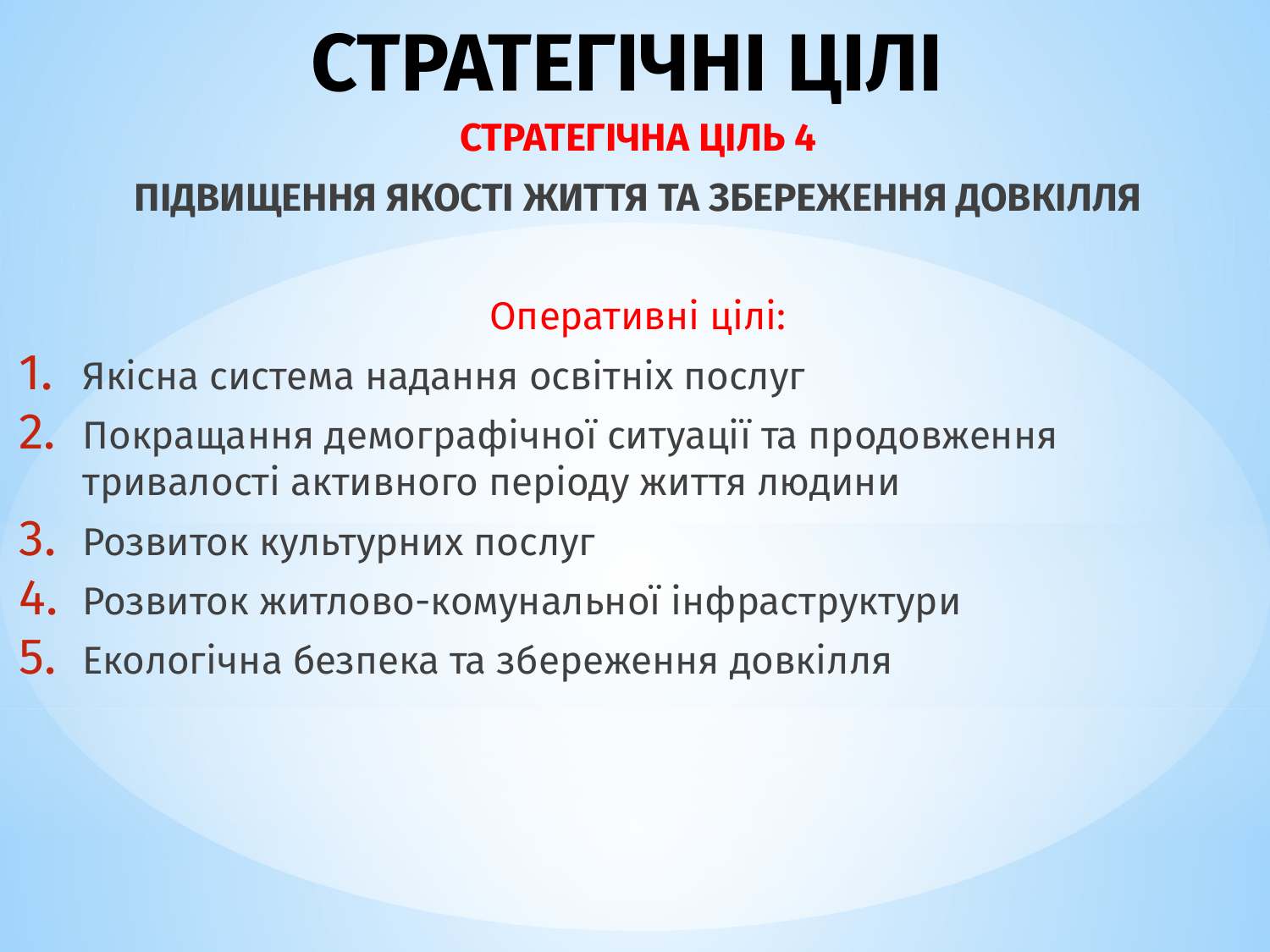

# СТРАТЕГІЧНІ ЦІЛІ
СТРАТЕГІЧНА ЦІЛЬ 4
ПІДВИЩЕННЯ ЯКОСТІ ЖИТТЯ ТА ЗБЕРЕЖЕННЯ ДОВКІЛЛЯ

Оперативні цілі:
Якісна система надання освітніх послуг
Покращання демографічної ситуації та продовження тривалості активного періоду життя людини
Розвиток культурних послуг
Розвиток житлово-комунальної інфраструктури
Екологічна безпека та збереження довкілля